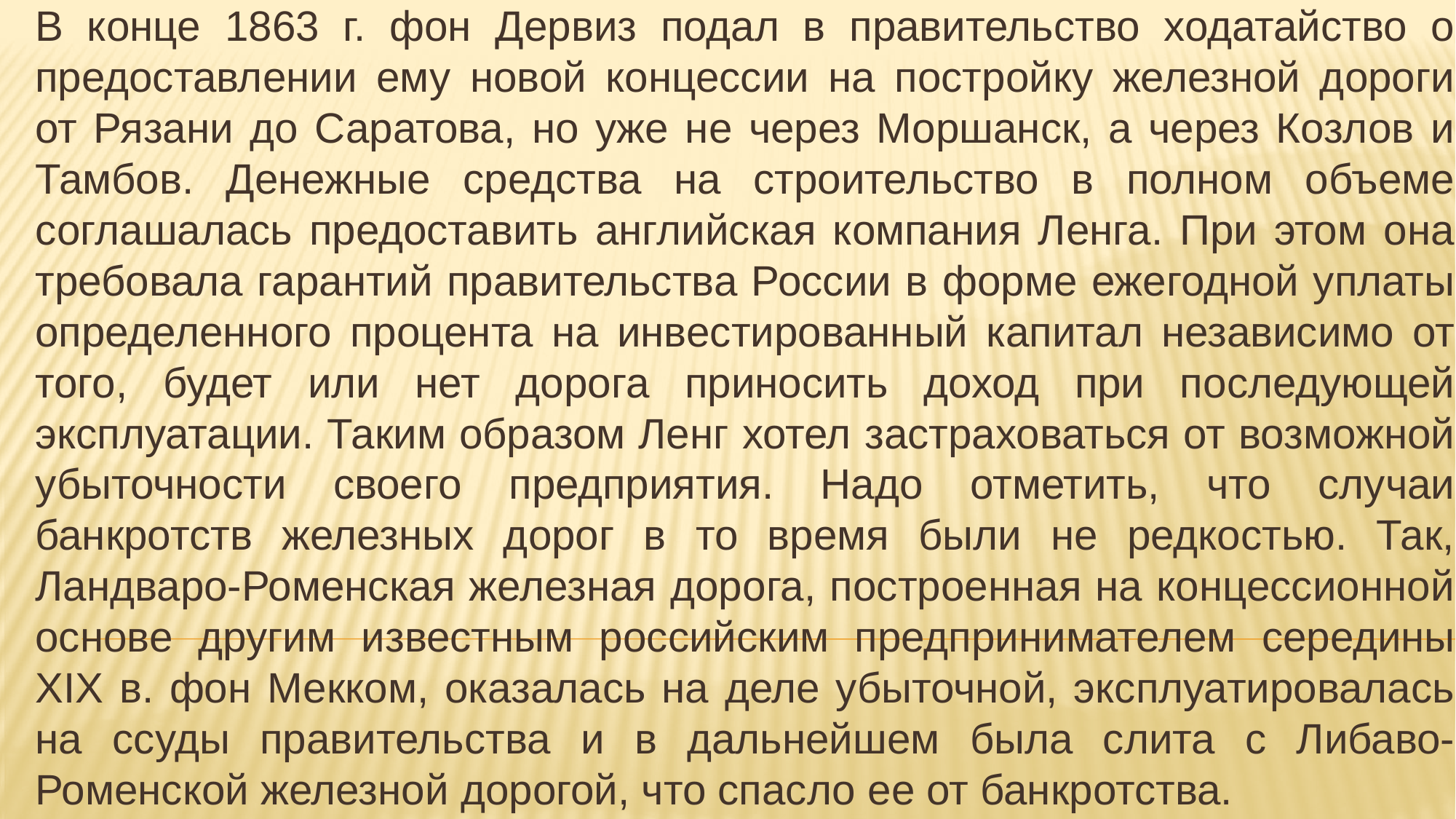

В конце 1863 г. фон Дервиз подал в правительство ходатайство о предоставлении ему новой концессии на постройку железной дороги от Рязани до Саратова, но уже не через Моршанск, а через Козлов и Тамбов. Денежные средства на строительство в полном объеме соглашалась предоставить английская компания Ленга. При этом она требовала гарантий правительства России в форме ежегодной уплаты определенного процента на инвестированный капитал независимо от того, будет или нет дорога приносить доход при последующей эксплуатации. Таким образом Ленг хотел застраховаться от возможной убыточности своего предприятия. Надо отметить, что случаи банкротств железных дорог в то время были не редкостью. Так, Ландваро-Роменская железная дорога, построенная на концессионной основе другим известным российским предпринимателем середины XIX в. фон Мекком, оказалась на деле убыточной, эксплуатировалась на ссуды правительства и в дальнейшем была слита с Либаво-Роменской железной дорогой, что спасло ее от банкротства.